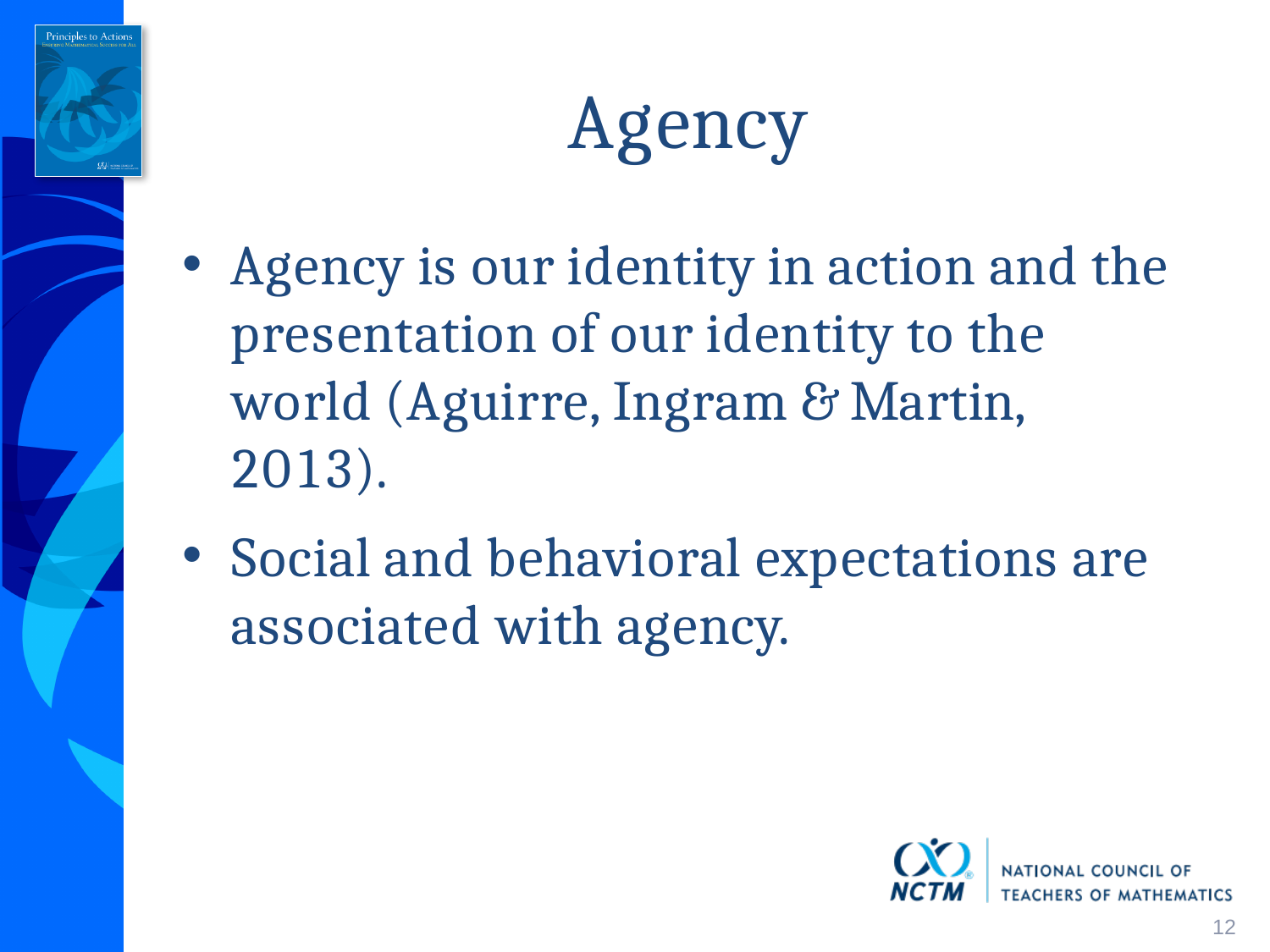

# Agency
Agency is our identity in action and the presentation of our identity to the world (Aguirre, Ingram & Martin, 2013).
Social and behavioral expectations are associated with agency.

12